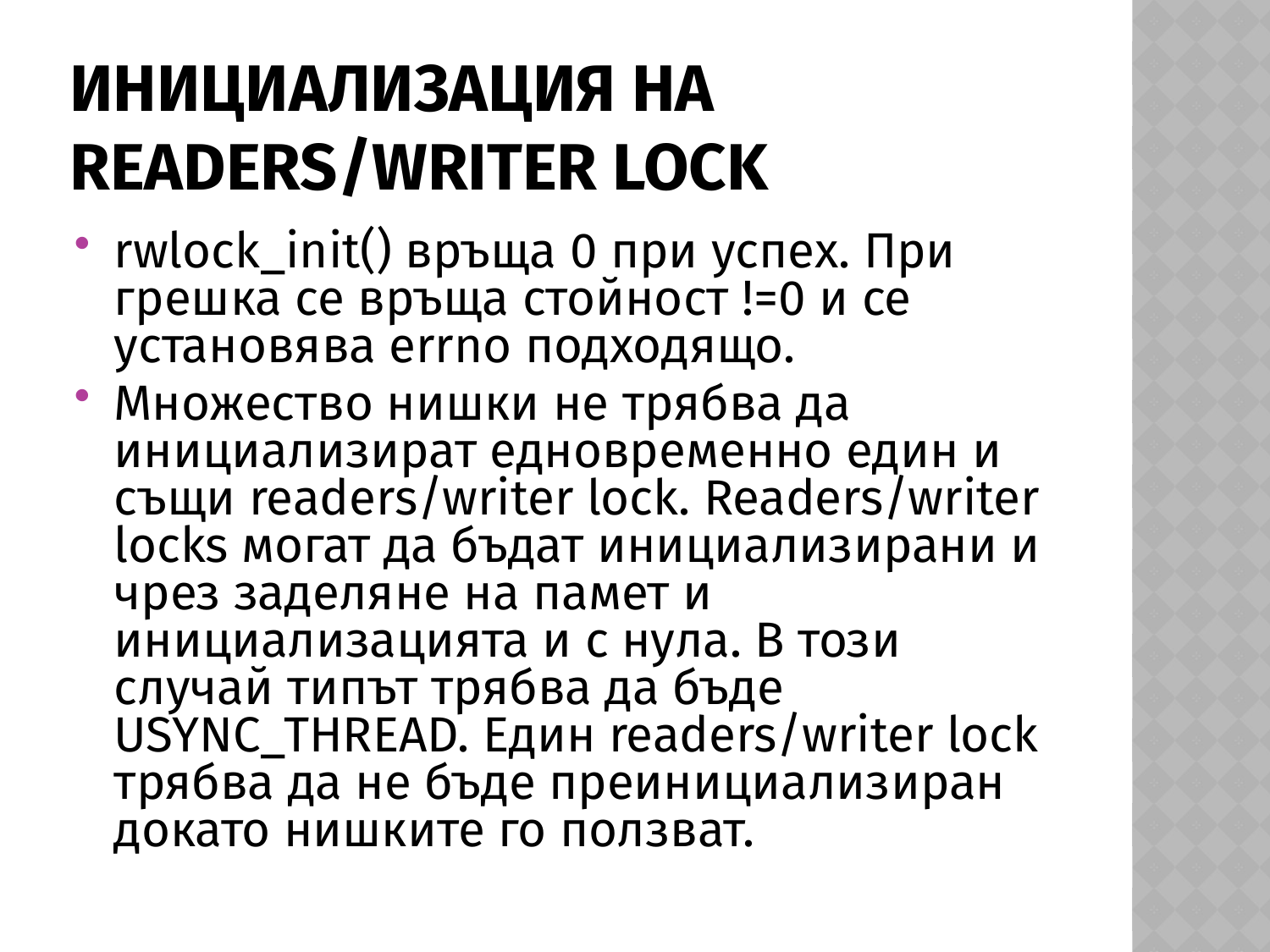

# Инициализация на Readers/Writer Lock
rwlock_init() връща 0 при успех. При грешка се връща стойност !=0 и се установява errno подходящо.
Множество нишки не трябва да инициализират едновременно един и същи readers/writer lock. Readers/writer locks могат да бъдат инициализирани и чрез заделяне на памет и инициализацията и с нула. В този случай типът трябва да бъде USYNC_THREAD. Един readers/writer lock трябва да не бъде преинициализиран докато нишките го ползват.